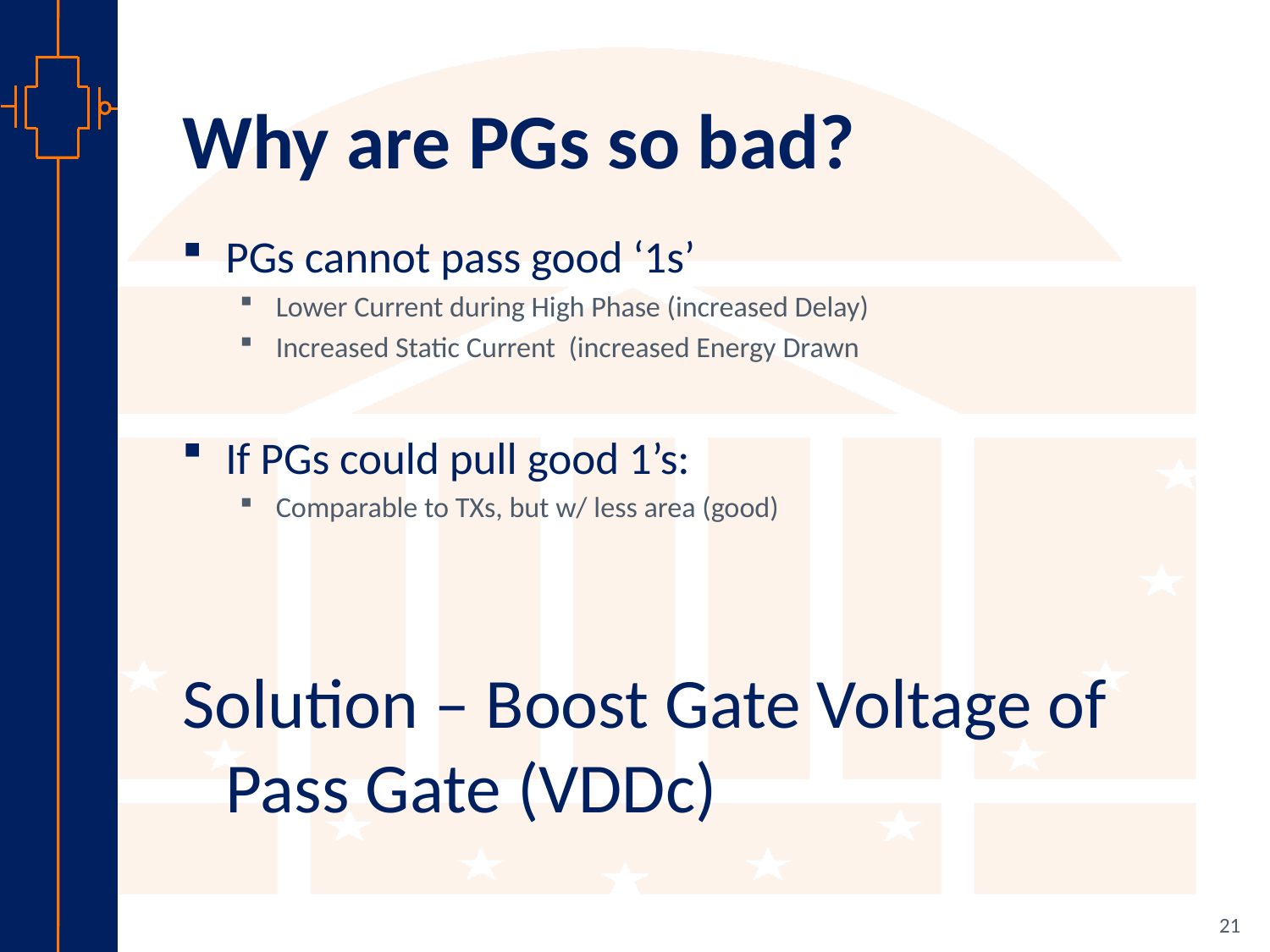

# Why are PGs so bad?
PGs cannot pass good ‘1s’
Lower Current during High Phase (increased Delay)
Increased Static Current  (increased Energy Drawn

If PGs could pull good 1’s:
Comparable to TXs, but w/ less area (good)

Solution – Boost Gate Voltage of Pass Gate (VDDc)
21